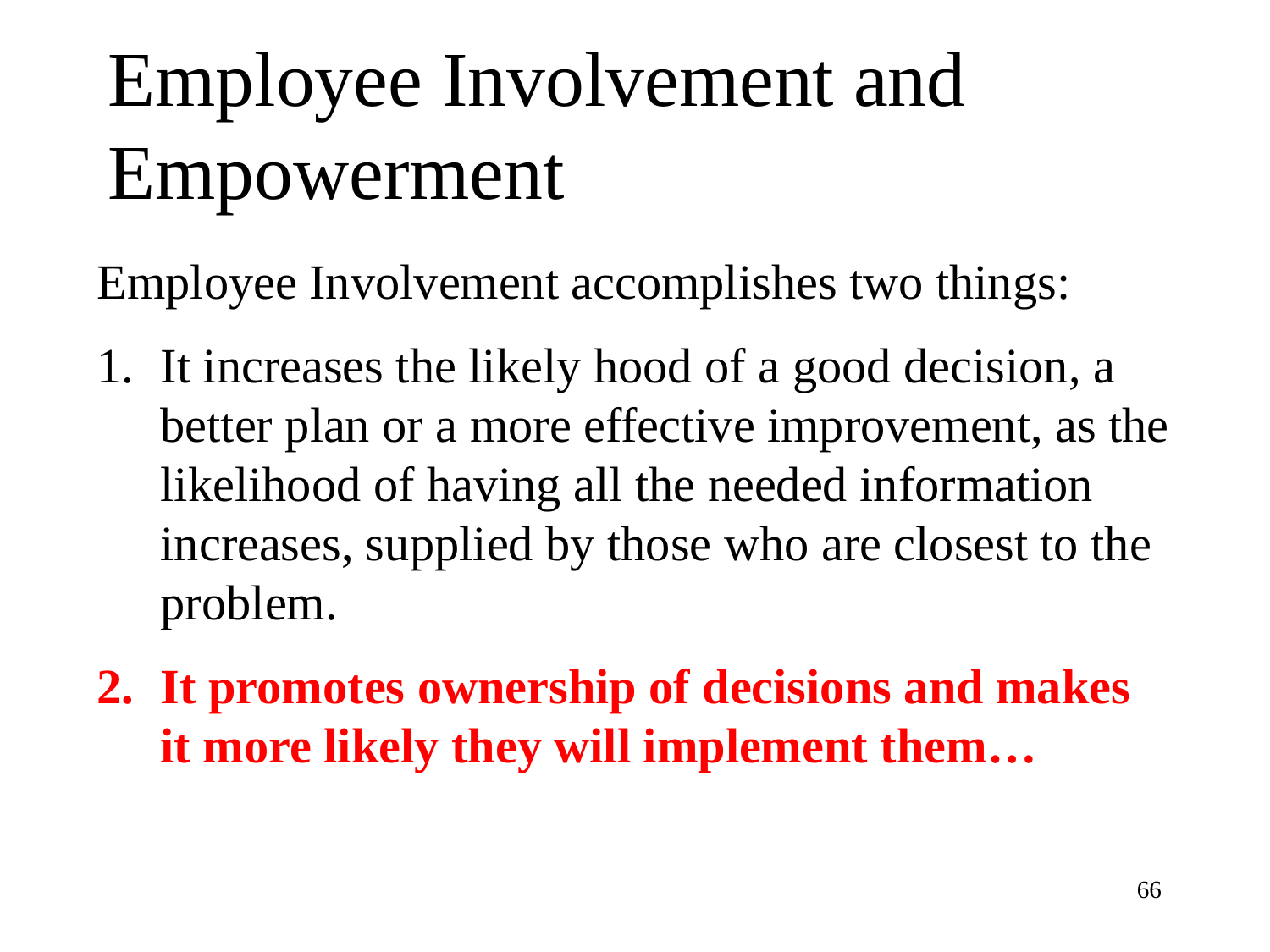

# Employee Involvement and Empowerment
Employee Involvement accomplishes two things:
It increases the likely hood of a good decision, a better plan or a more effective improvement, as the likelihood of having all the needed information increases, supplied by those who are closest to the problem.
It promotes ownership of decisions and makes it more likely they will implement them…
66